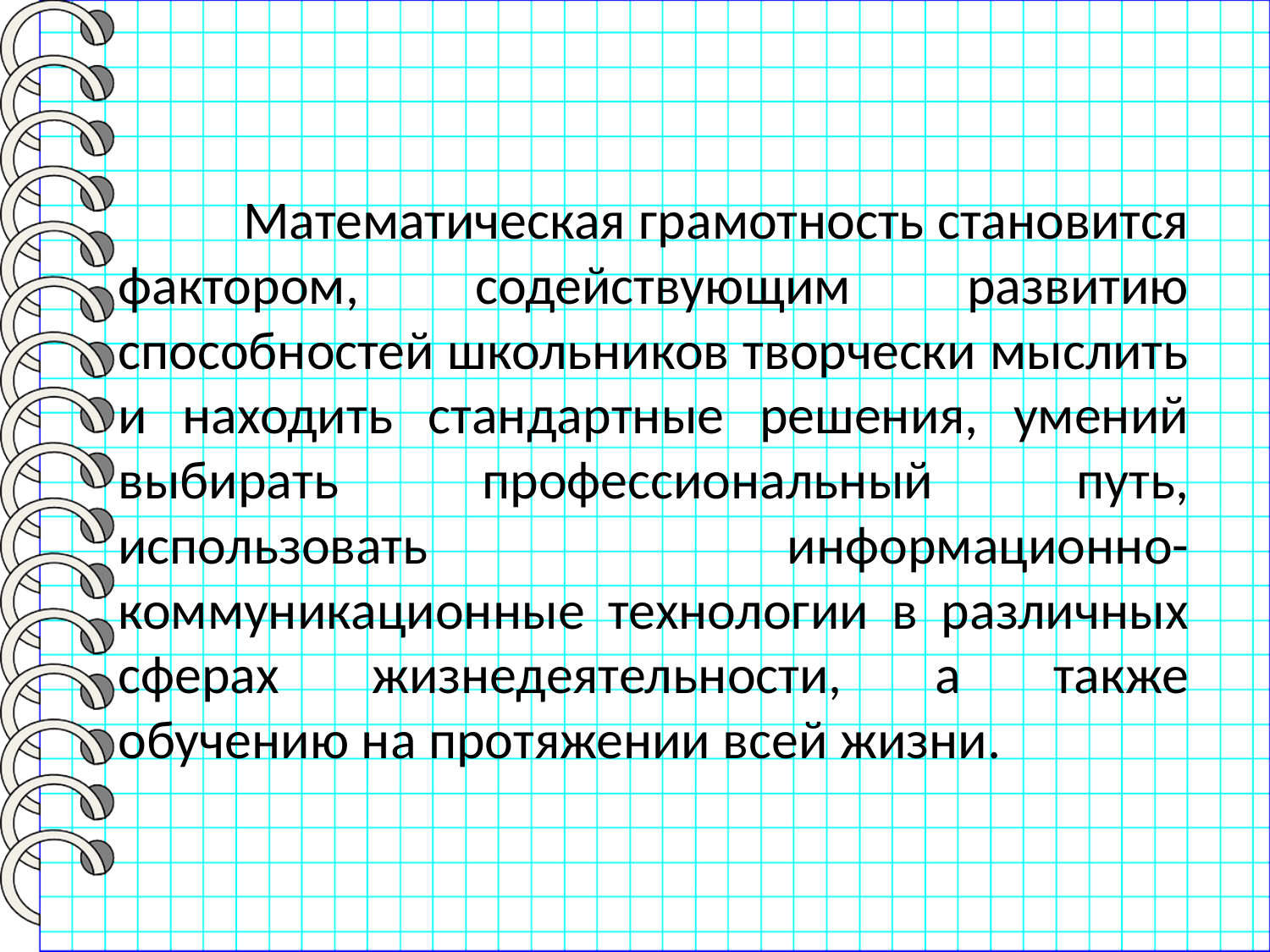

Математическая грамотность становится фактором, содействующим развитию способностей школьников творчески мыслить и находить стандартные решения, умений выбирать профессиональный путь, использовать информационно-коммуникационные технологии в различных сферах жизнедеятельности, а также обучению на протяжении всей жизни.